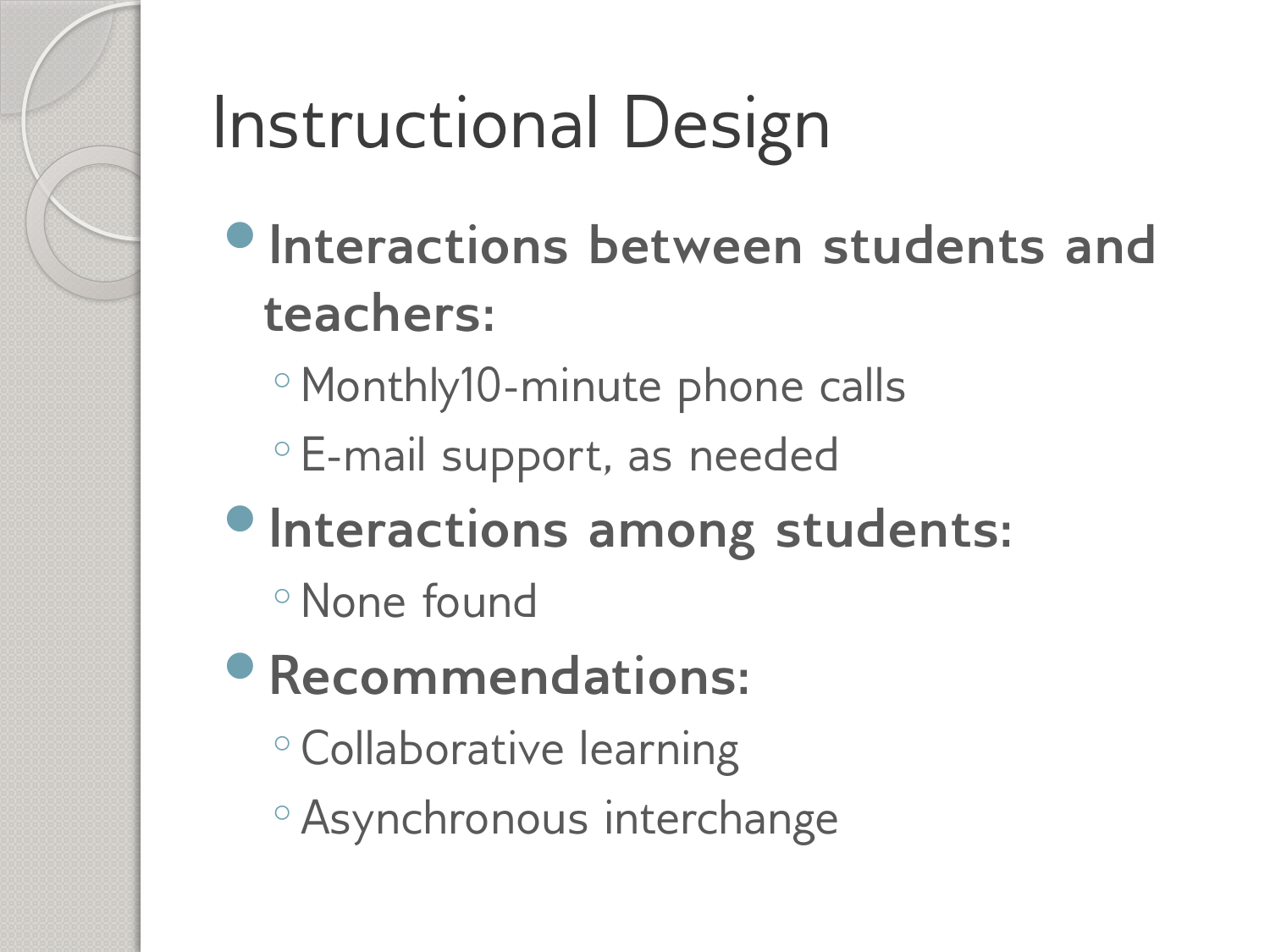

# Instructional Design
Interactions between students and teachers:
Monthly10-minute phone calls
E-mail support, as needed
Interactions among students:
None found
Recommendations:
Collaborative learning
Asynchronous interchange